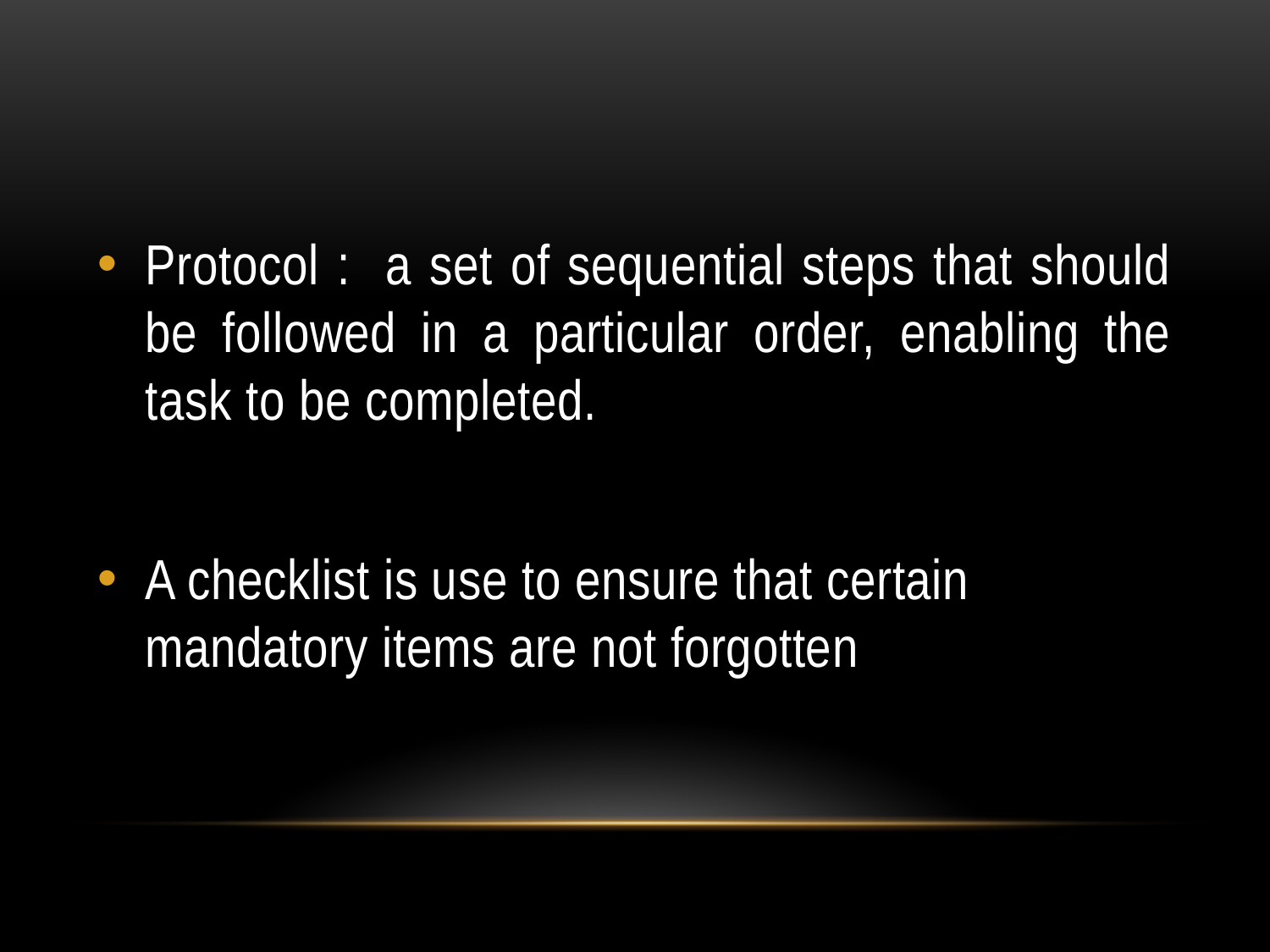

#
Protocol :  a set of sequential steps that should be followed in a particular order, enabling the task to be completed.

A checklist is use to ensure that certain mandatory items are not forgotten